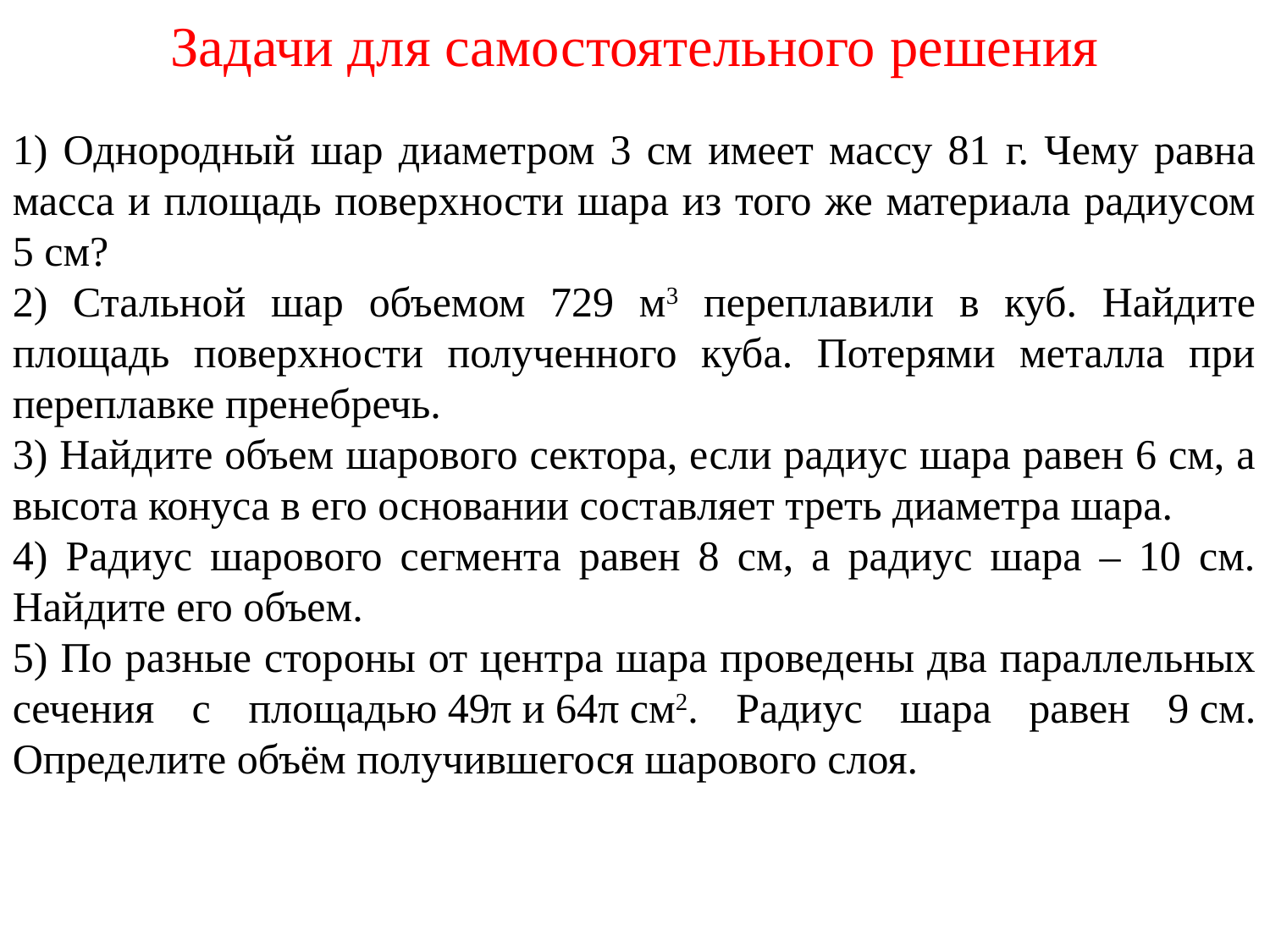

# Задачи для самостоятельного решения
1) Однородный шар диаметром 3 см имеет массу 81 г. Чему равна масса и площадь поверхности шара из того же материала радиусом 5 см?
2) Стальной шар объемом 729 м3 переплавили в куб. Найдите площадь поверхности полученного куба. Потерями металла при переплавке пренебречь.
3) Найдите объем шарового сектора, если радиус шара равен 6 см, а высота конуса в его основании составляет треть диаметра шара.
4) Радиус шарового сегмента равен 8 см, а радиус шара – 10 см. Найдите его объем.
5) По разные стороны от центра шара проведены два параллельных сечения с площадью 49π и 64π см2. Радиус шара равен 9 см. Определите объём получившегося шарового слоя.